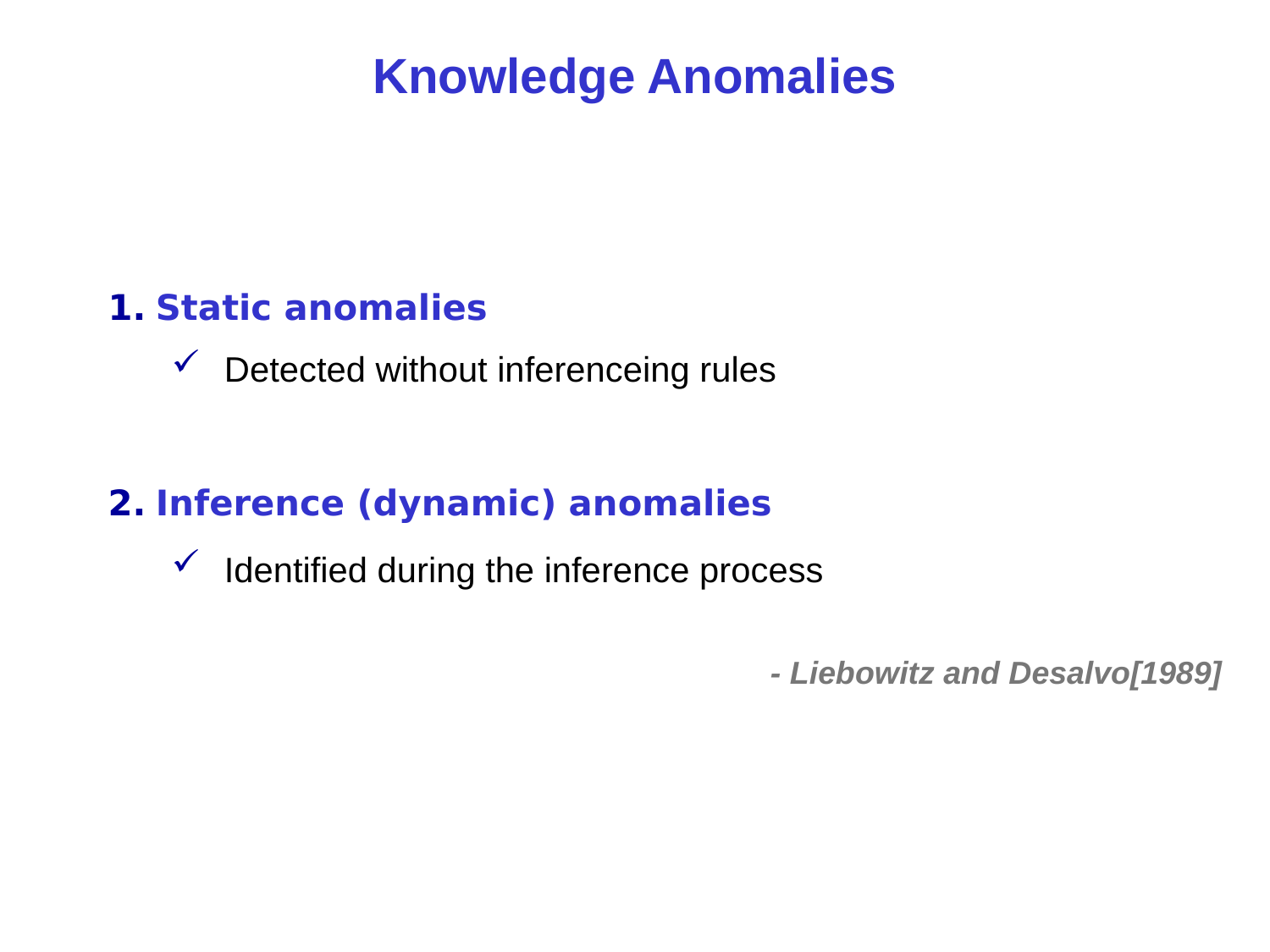

# Knowledge Anomalies
Static anomalies
Detected without inferenceing rules

Inference (dynamic) anomalies
Identified during the inference process
- Liebowitz and Desalvo[1989]